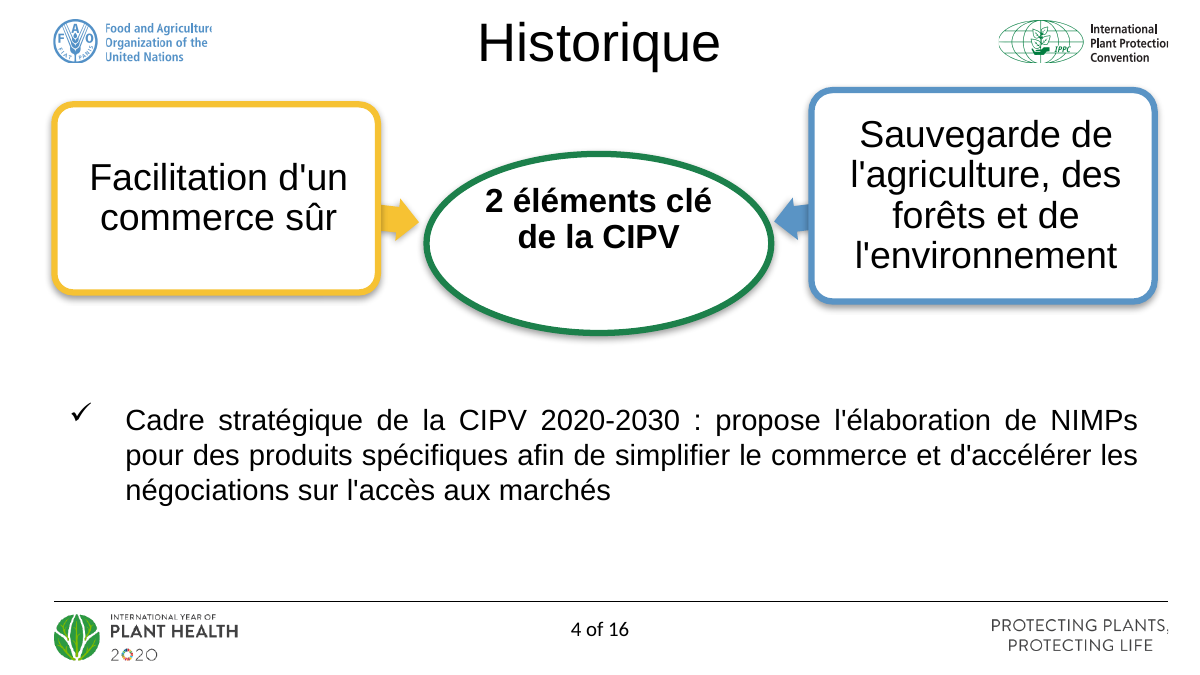

# Historique
2 éléments clé de la CIPV

Facilitation d'un commerce sûr
Sauvegarde de l'agriculture, des forêts et de l'environnement
Cadre stratégique de la CIPV 2020-2030 : propose l'élaboration de NIMPs pour des produits spécifiques afin de simplifier le commerce et d'accélérer les négociations sur l'accès aux marchés
4 of 16